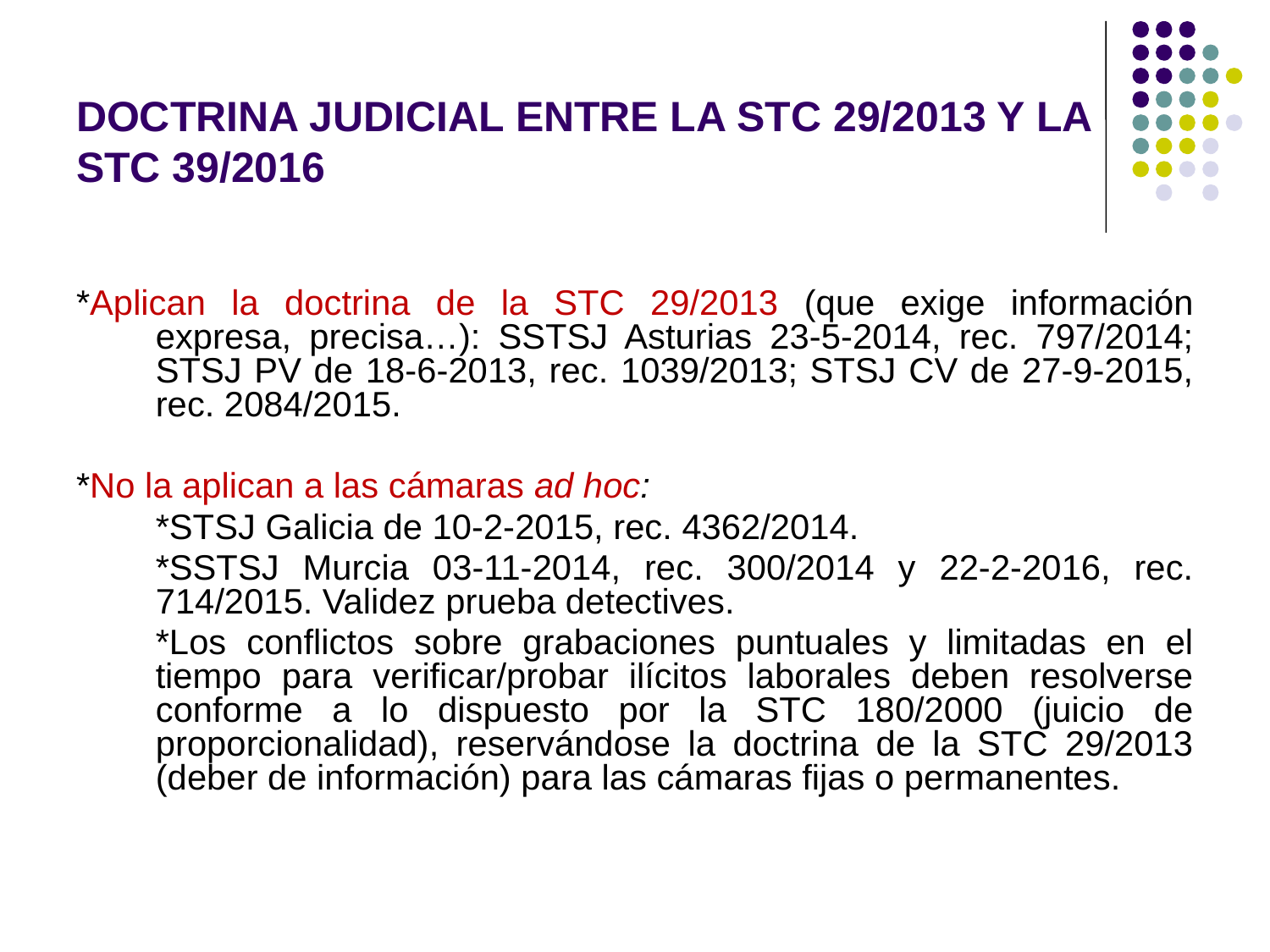

# DOCTRINA JUDICIAL ENTRE LA STC 29/2013 Y LA STC 39/2016

*Aplican la doctrina de la STC 29/2013 (que exige información expresa, precisa…): SSTSJ Asturias 23-5-2014, rec. 797/2014; STSJ PV de 18-6-2013, rec. 1039/2013; STSJ CV de 27-9-2015, rec. 2084/2015.

*No la aplican a las cámaras ad hoc:
	*STSJ Galicia de 10-2-2015, rec. 4362/2014.
	*SSTSJ Murcia 03-11-2014, rec. 300/2014 y 22-2-2016, rec. 714/2015. Validez prueba detectives.
	*Los conflictos sobre grabaciones puntuales y limitadas en el tiempo para verificar/probar ilícitos laborales deben resolverse conforme a lo dispuesto por la STC 180/2000 (juicio de proporcionalidad), reservándose la doctrina de la STC 29/2013 (deber de información) para las cámaras fijas o permanentes.